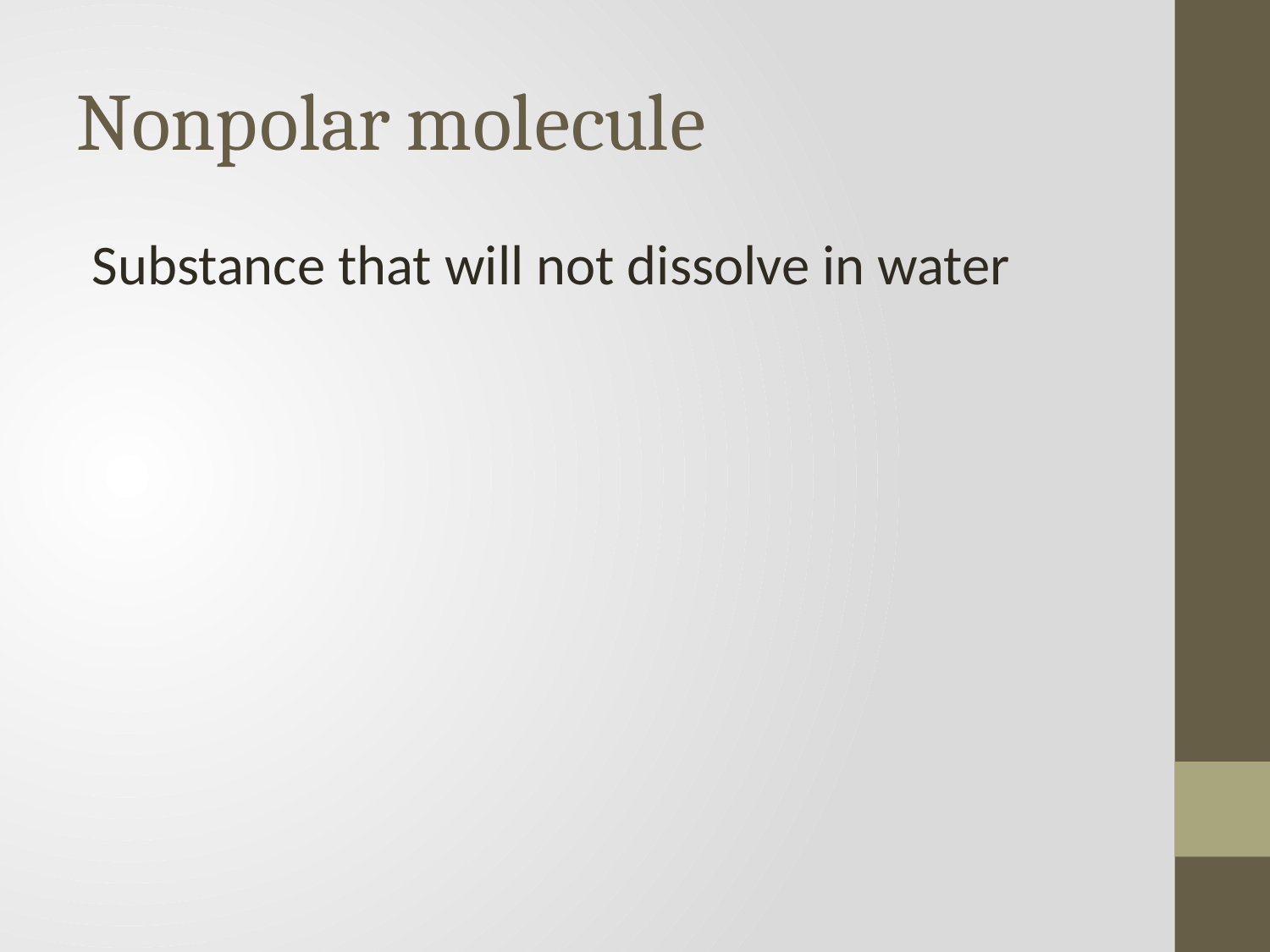

# Nonpolar molecule
Substance that will not dissolve in water